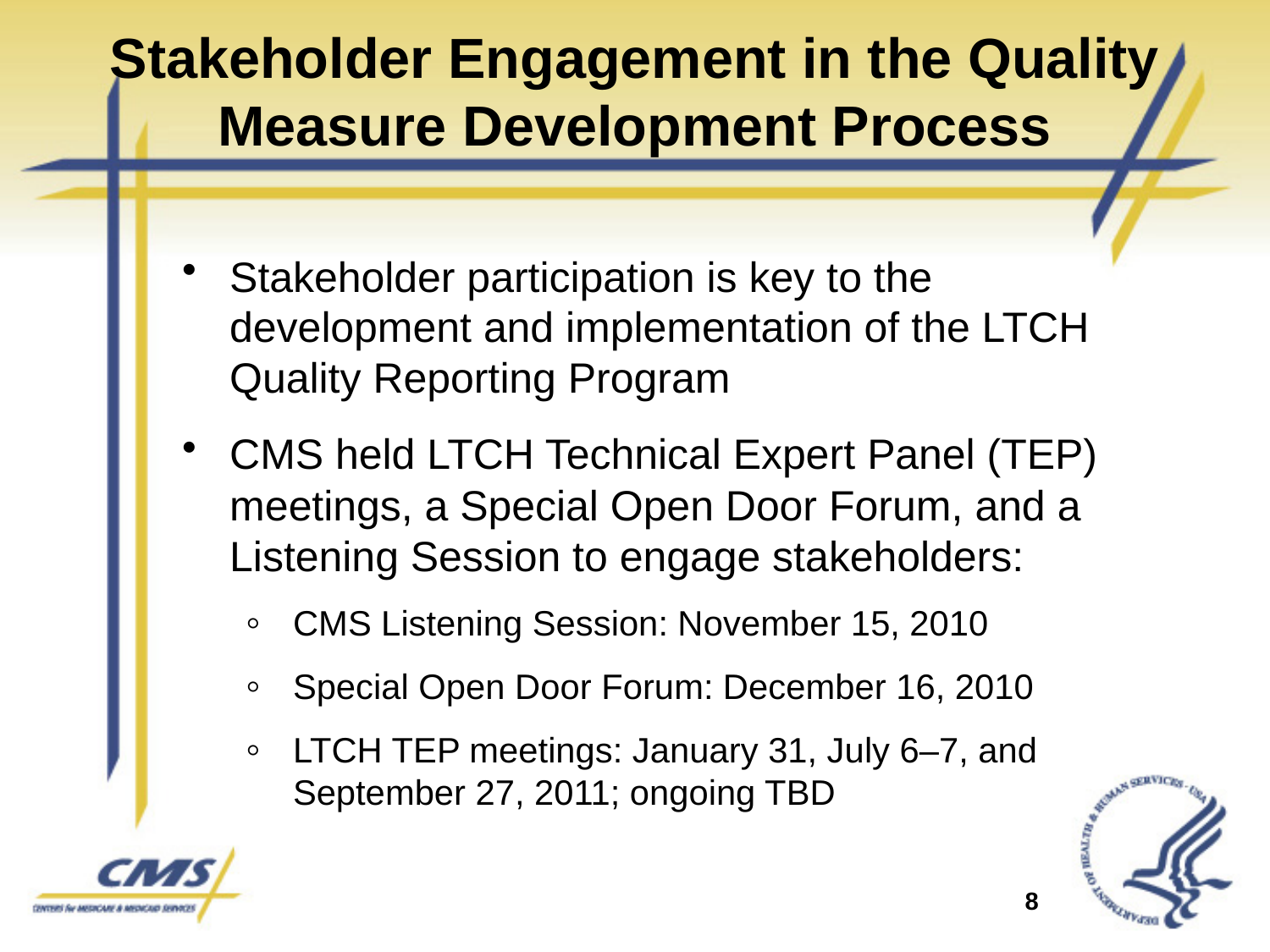

# Stakeholder Engagement in the Quality Measure Development Process
Stakeholder participation is key to the development and implementation of the LTCH Quality Reporting Program
CMS held LTCH Technical Expert Panel (TEP) meetings, a Special Open Door Forum, and a Listening Session to engage stakeholders:
CMS Listening Session: November 15, 2010
Special Open Door Forum: December 16, 2010
LTCH TEP meetings: January 31, July 6–7, and September 27, 2011; ongoing TBD